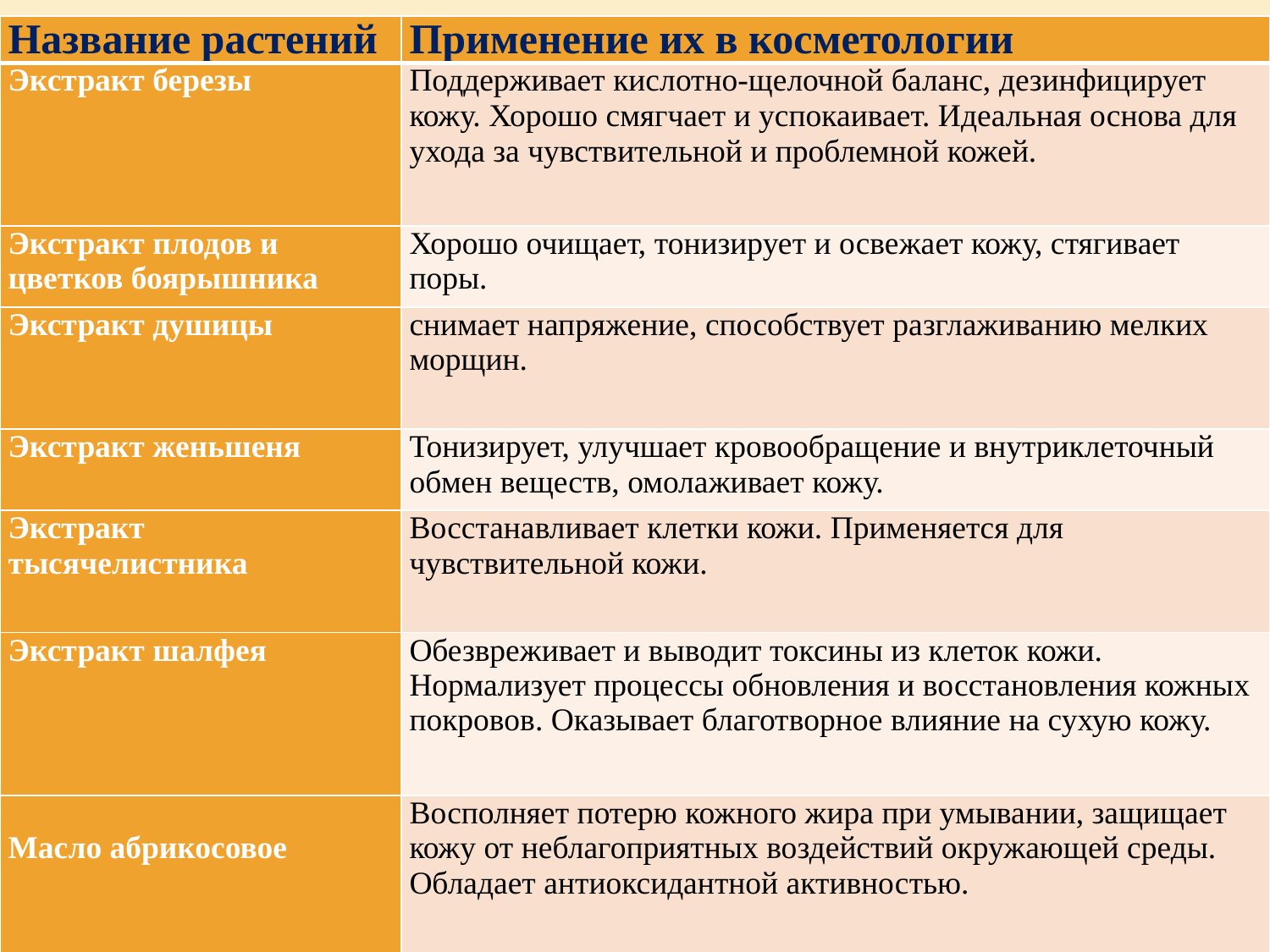

| Название растений | Применение их в косметологии |
| --- | --- |
| Экстракт березы | Поддерживает кислотно-щелочной баланс, дезинфицирует кожу. Хорошо смягчает и успокаивает. Идеальная основа для ухода за чувствительной и проблемной кожей. |
| Экстракт плодов и цветков боярышника | Хорошо очищает, тонизирует и освежает кожу, стягивает поры. |
| Экстракт душицы | снимает напряжение, способствует разглаживанию мелких морщин. |
| Экстракт женьшеня | Тонизирует, улучшает кровообращение и внутриклеточный обмен веществ, омолаживает кожу. |
| Экстракт тысячелистника | Восстанавливает клетки кожи. Применяется для чувствительной кожи. |
| Экстракт шалфея | Обезвреживает и выводит токсины из клеток кожи. Нормализует процессы обновления и восстановления кожных покровов. Оказывает благотворное влияние на сухую кожу. |
| Масло абрикосовое | Восполняет потерю кожного жира при умывании, защищает кожу от неблагоприятных воздействий окружающей среды. Обладает антиоксидантной активностью. |